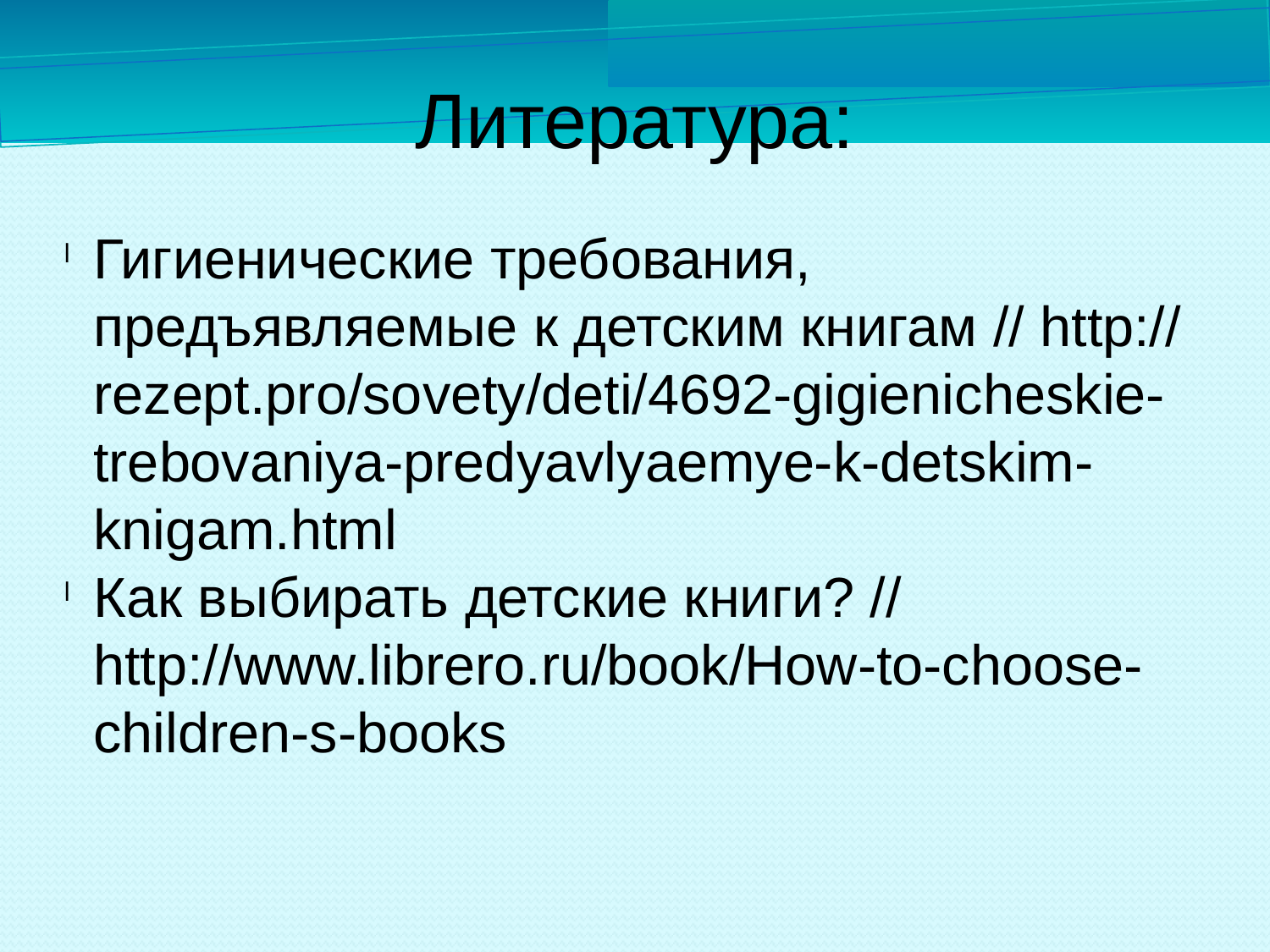

Литература:

Гигиенические требования, предъявляемые к детским книгам // http:// rezept.pro/sovety/deti/4692-gigienicheskie-trebovaniya-predyavlyaemye-k-detskim-knigam.html
Как выбирать детские книги? // http://www.librero.ru/book/How-to-choose-children-s-books